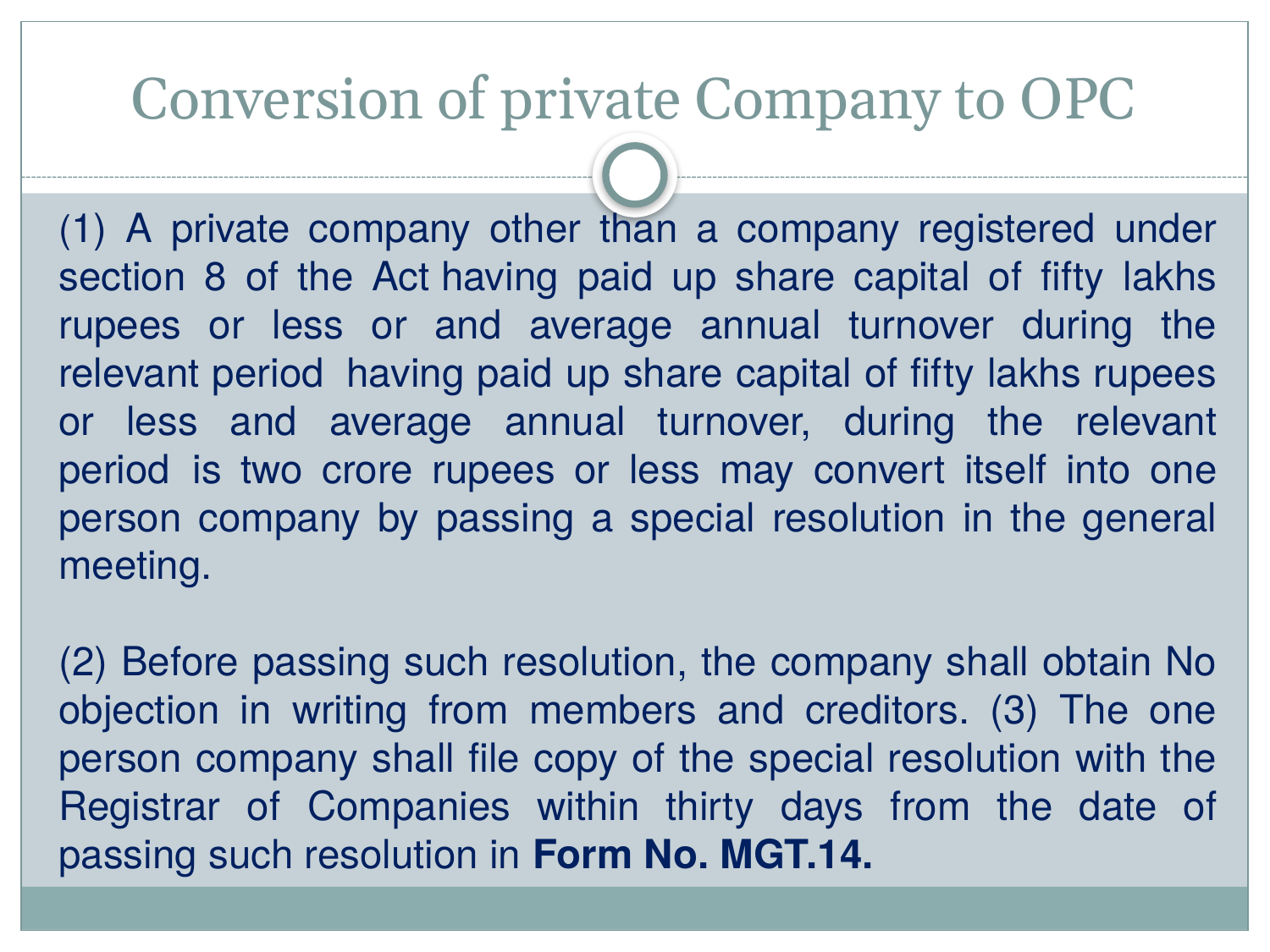

# Conversion of private Company to OPC
(1) A private company other than a company registered under section 8 of the Act having paid up share capital of fifty lakhs rupees or less or and average annual turnover during the relevant period  having paid up share capital of fifty lakhs rupees or less and average annual turnover, during the relevant period  is two crore rupees or less may convert itself into one person company by passing a special resolution in the general meeting.

(2) Before passing such resolution, the company shall obtain No objection in writing from members and creditors. (3) The one person company shall file copy of the special resolution with the Registrar of Companies within thirty days from the date of passing such resolution in Form No. MGT.14.